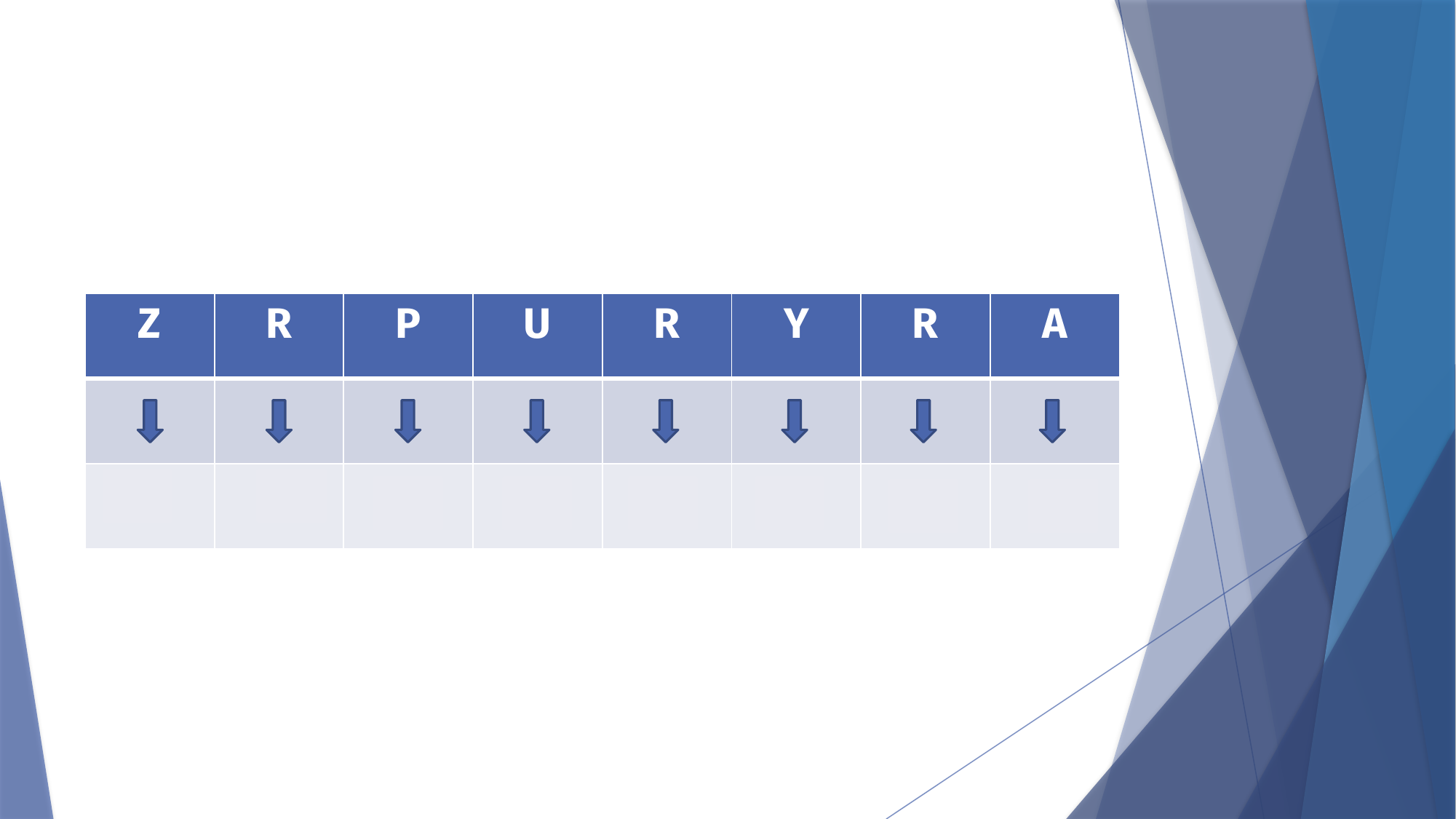

| Z | R | P | U | R | Y | R | A |
| --- | --- | --- | --- | --- | --- | --- | --- |
|  |  |  |  |  |  |  |  |
| M | E | C | H | E | L | E | N |